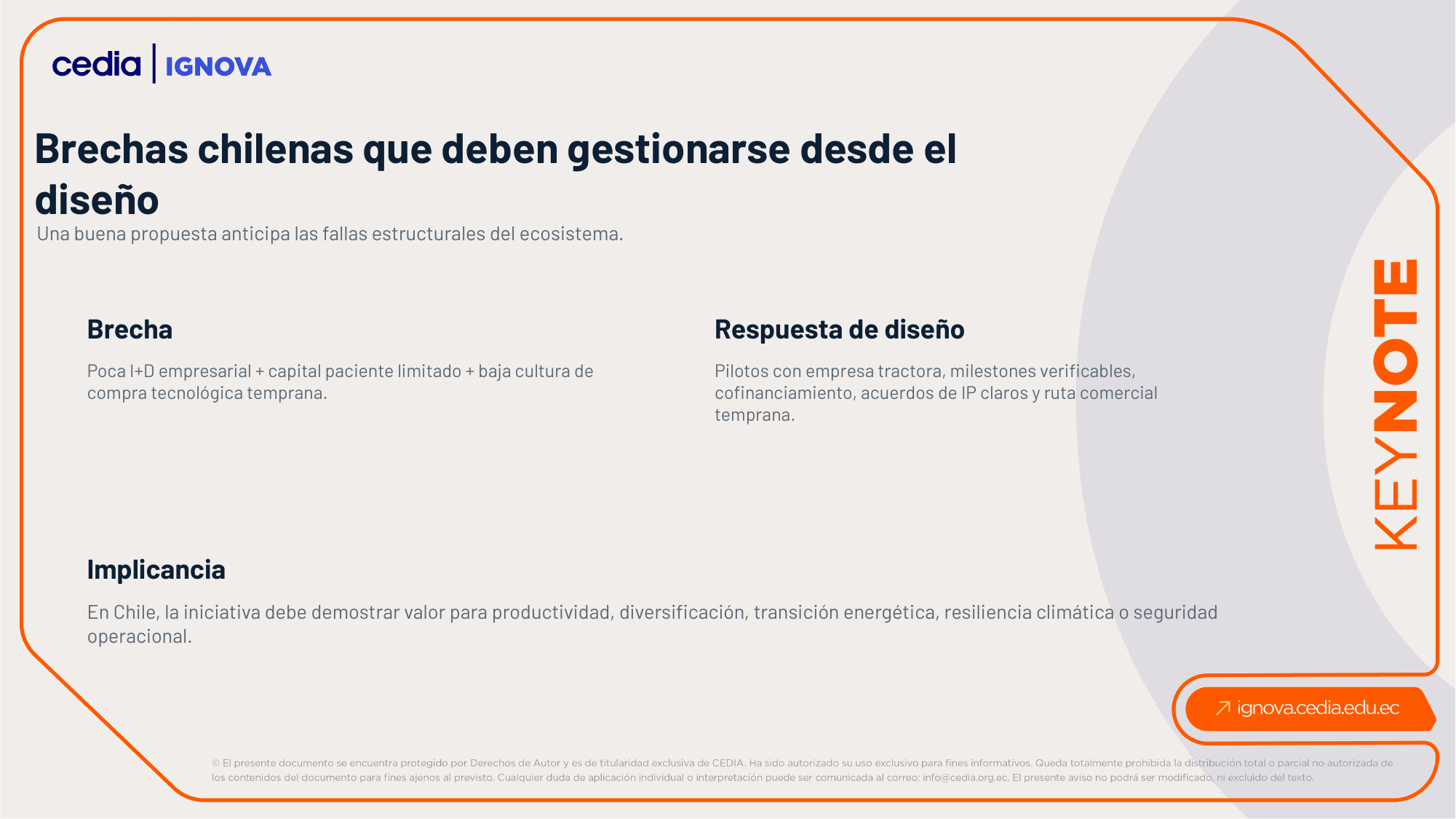

Brechas chilenas que deben gestionarse desde el diseño
Una buena propuesta anticipa las fallas estructurales del ecosistema.
Brecha
Respuesta de diseño
Poca I+D empresarial + capital paciente limitado + baja cultura de compra tecnológica temprana.
Pilotos con empresa tractora, milestones verificables, cofinanciamiento, acuerdos de IP claros y ruta comercial temprana.
Implicancia
En Chile, la iniciativa debe demostrar valor para productividad, diversificación, transición energética, resiliencia climática o seguridad operacional.